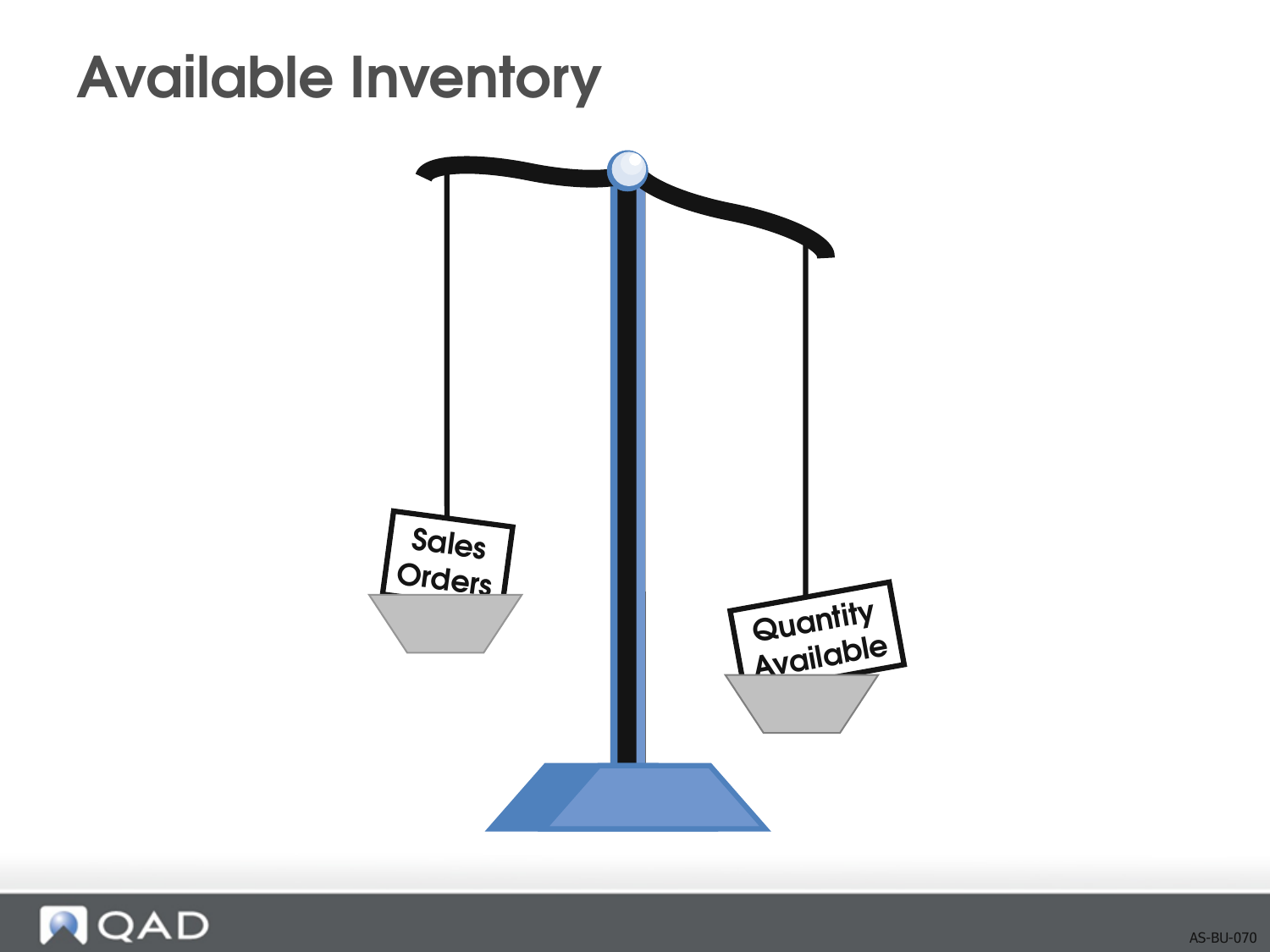

# Available Inventory

Sales
Orders

Quantity
Available

AS-BU-070